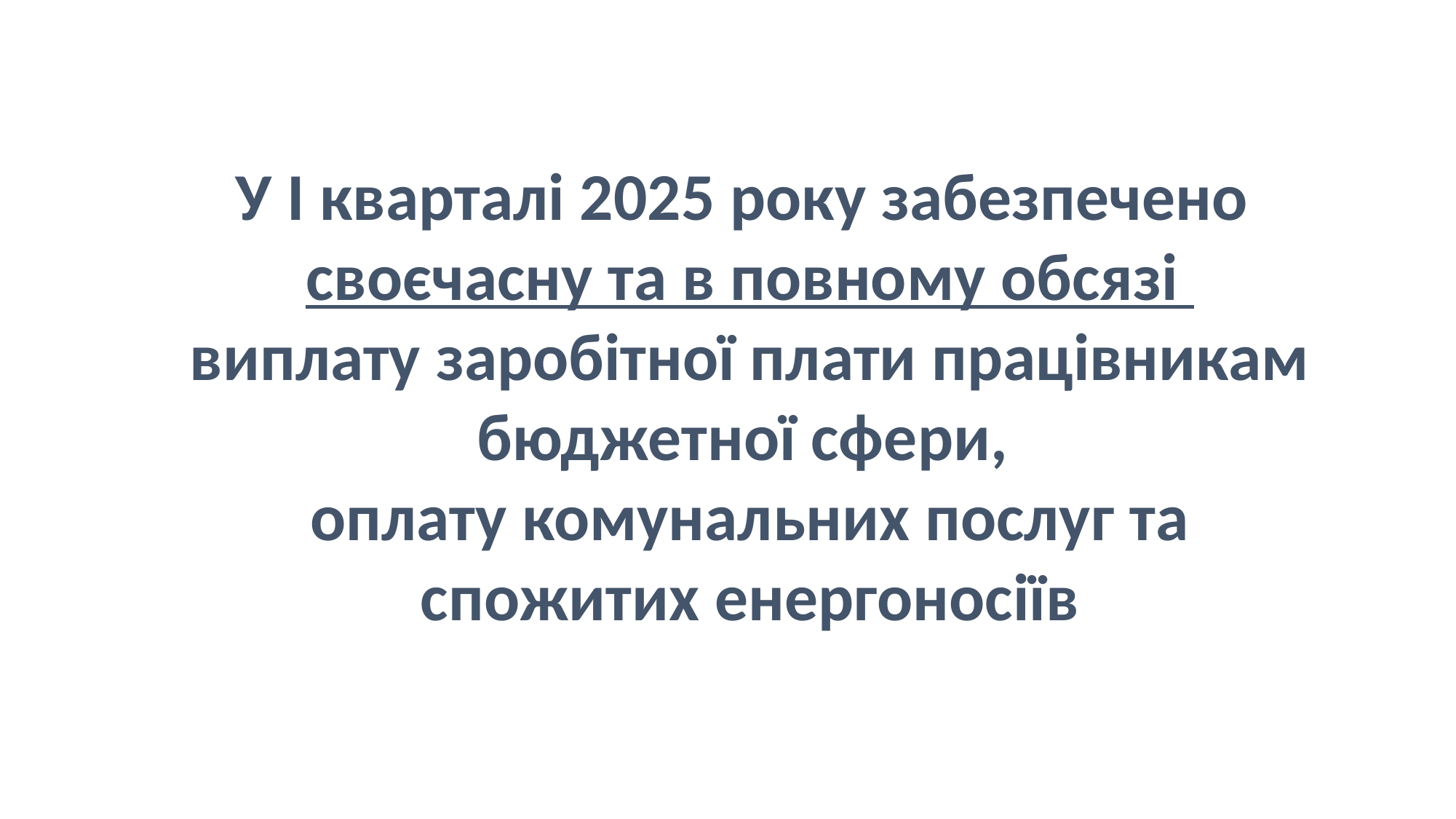

У І кварталі 2025 року забезпечено
своєчасну та в повному обсязі
виплату заробітної плати працівникам бюджетної сфери,
оплату комунальних послуг та спожитих енергоносіїв